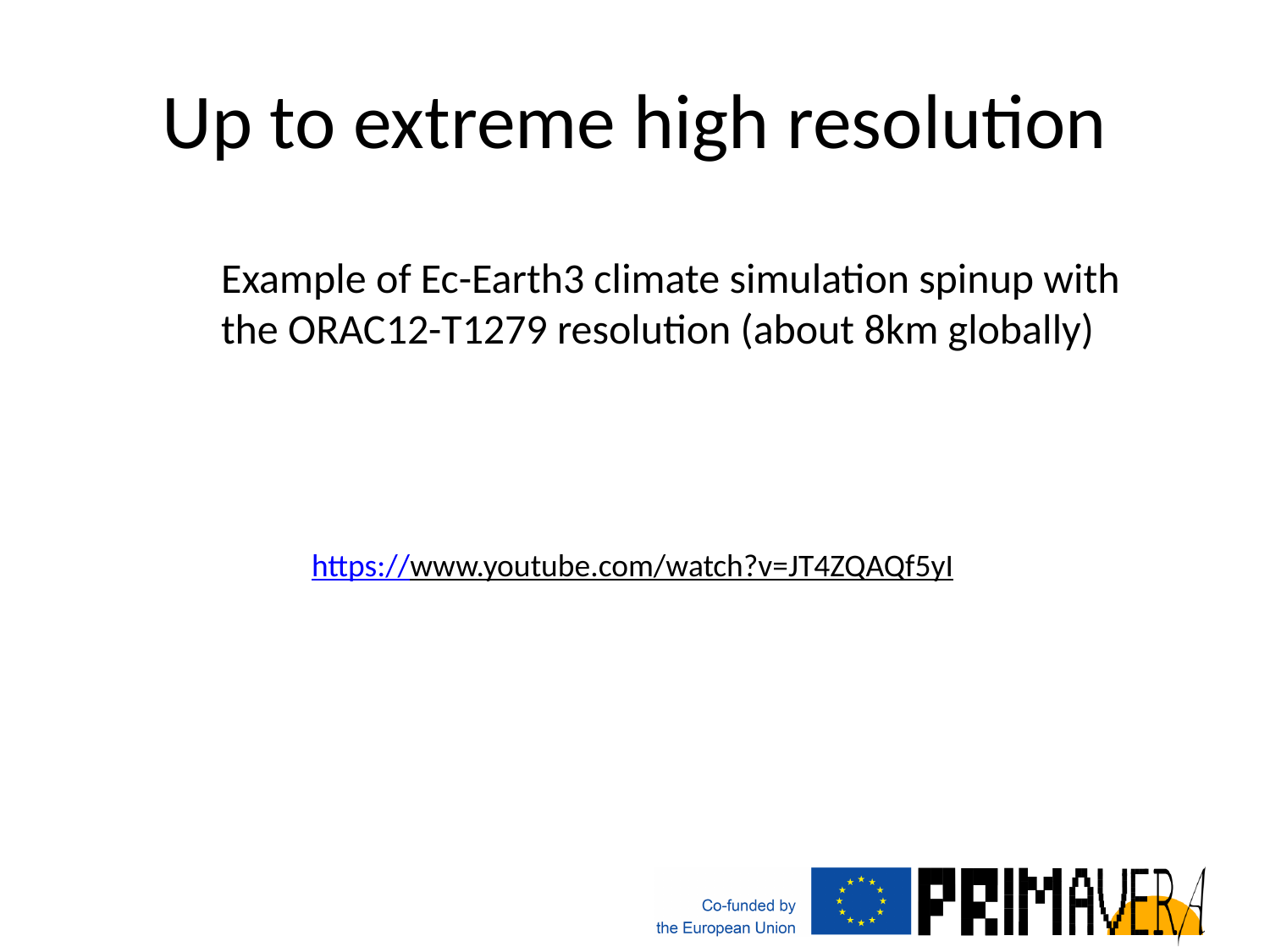

# Up to extreme high resolution
Example of Ec-Earth3 climate simulation spinup with the ORAC12-T1279 resolution (about 8km globally)
https://www.youtube.com/watch?v=JT4ZQAQf5yI